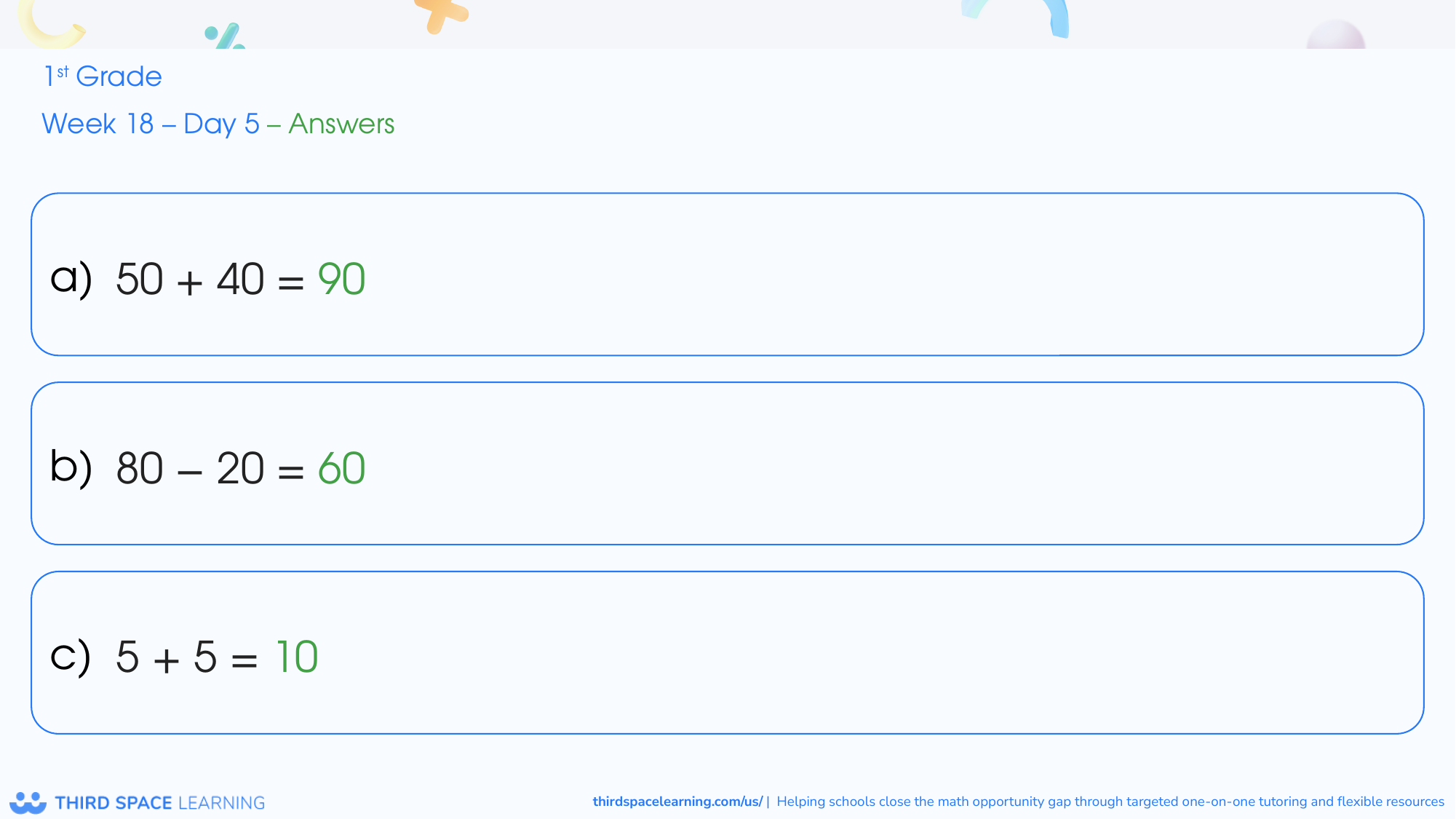

1st Grade
Week 18 – Day 5 – Answers
50 + 40 = 90
80 − 20 = 60
5 + 5 = 10